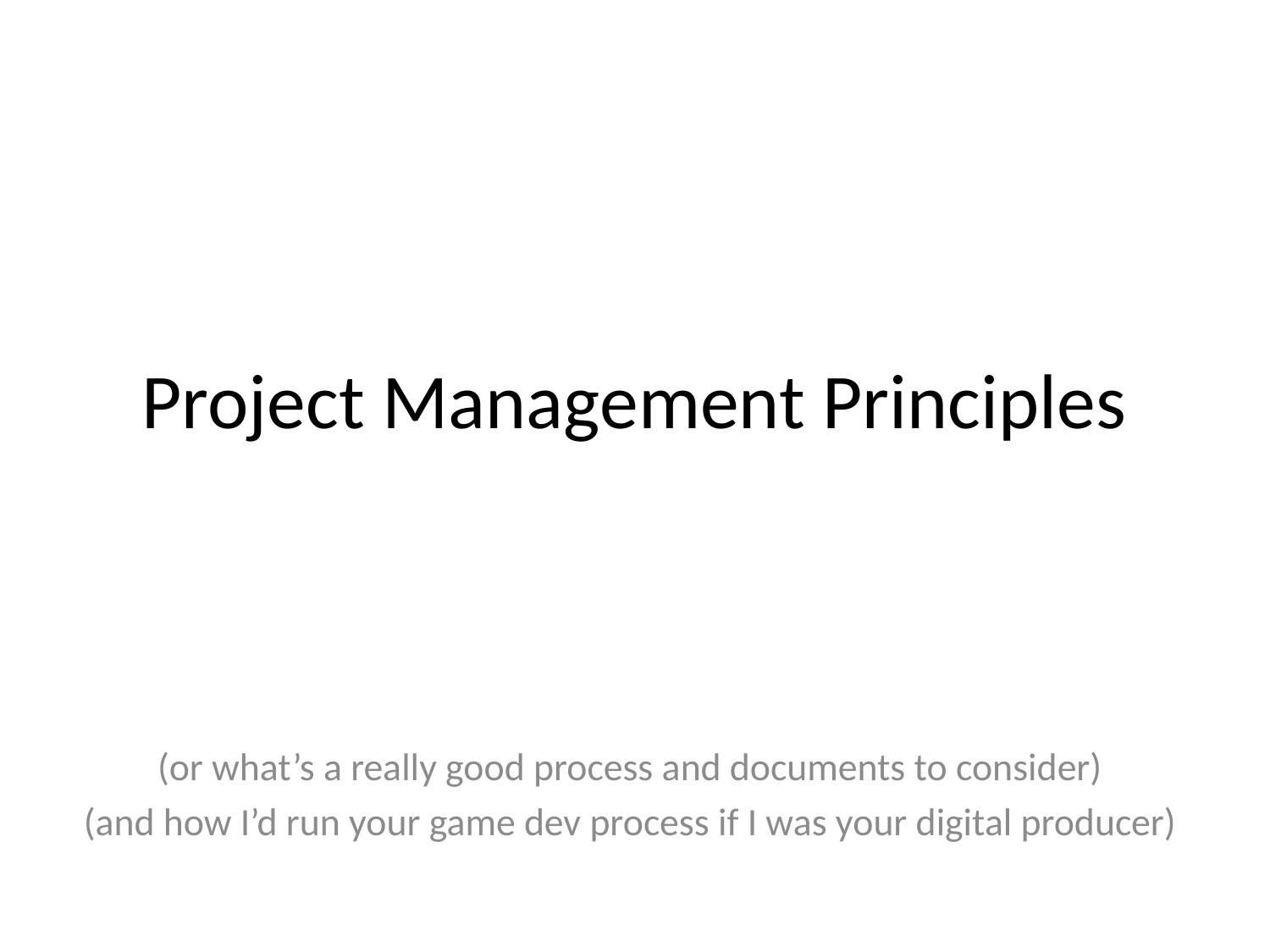

# Project Management Principles
(or what’s a really good process and documents to consider)
(and how I’d run your game dev process if I was your digital producer)